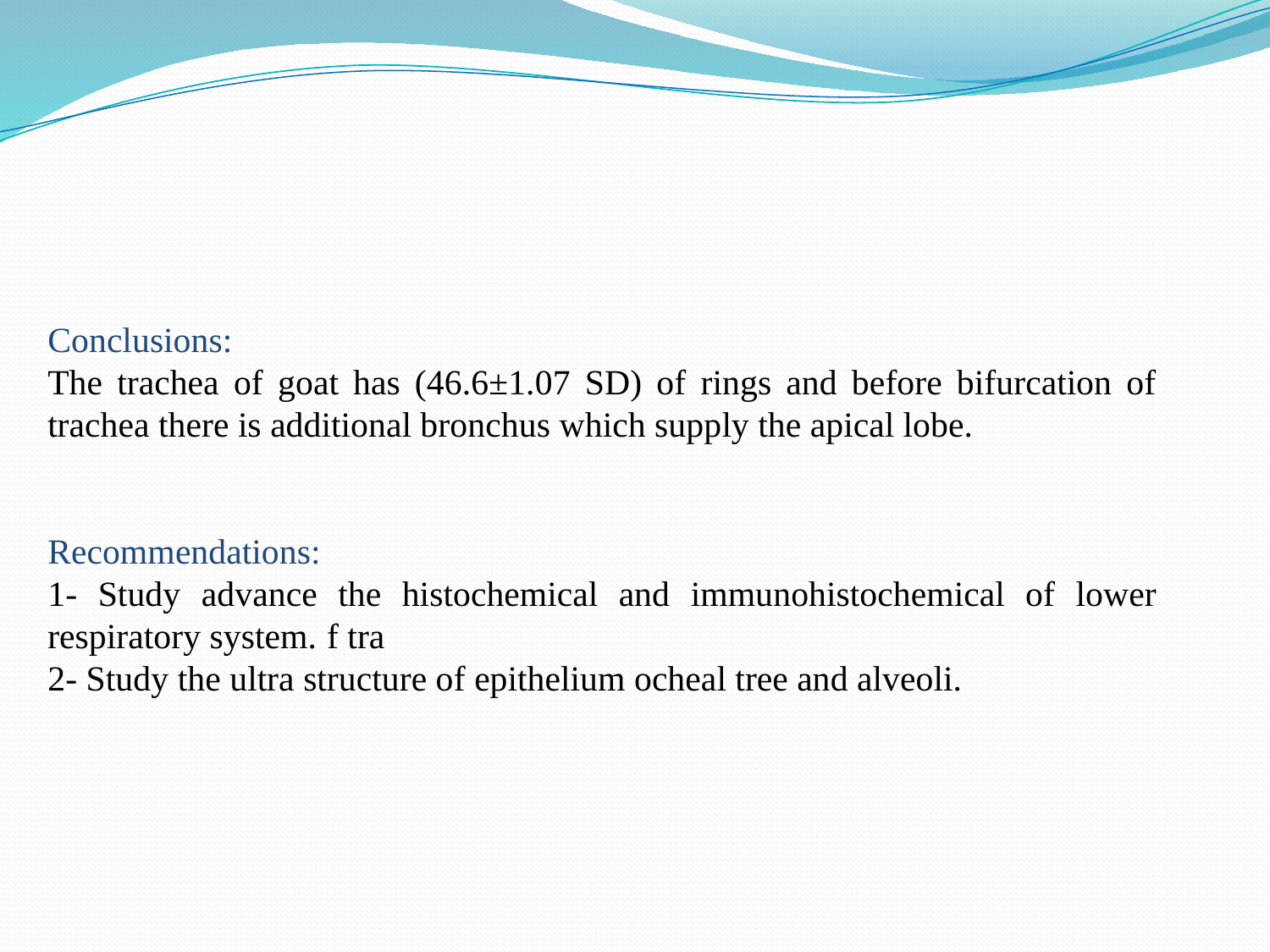

Conclusions:
The trachea of goat has (46.6±1.07 SD) of rings and before bifurcation of trachea there is additional bronchus which supply the apical lobe.

Recommendations:
1- Study advance the histochemical and immunohistochemical of lower respiratory system. f tra
2- Study the ultra structure of epithelium ocheal tree and alveoli.